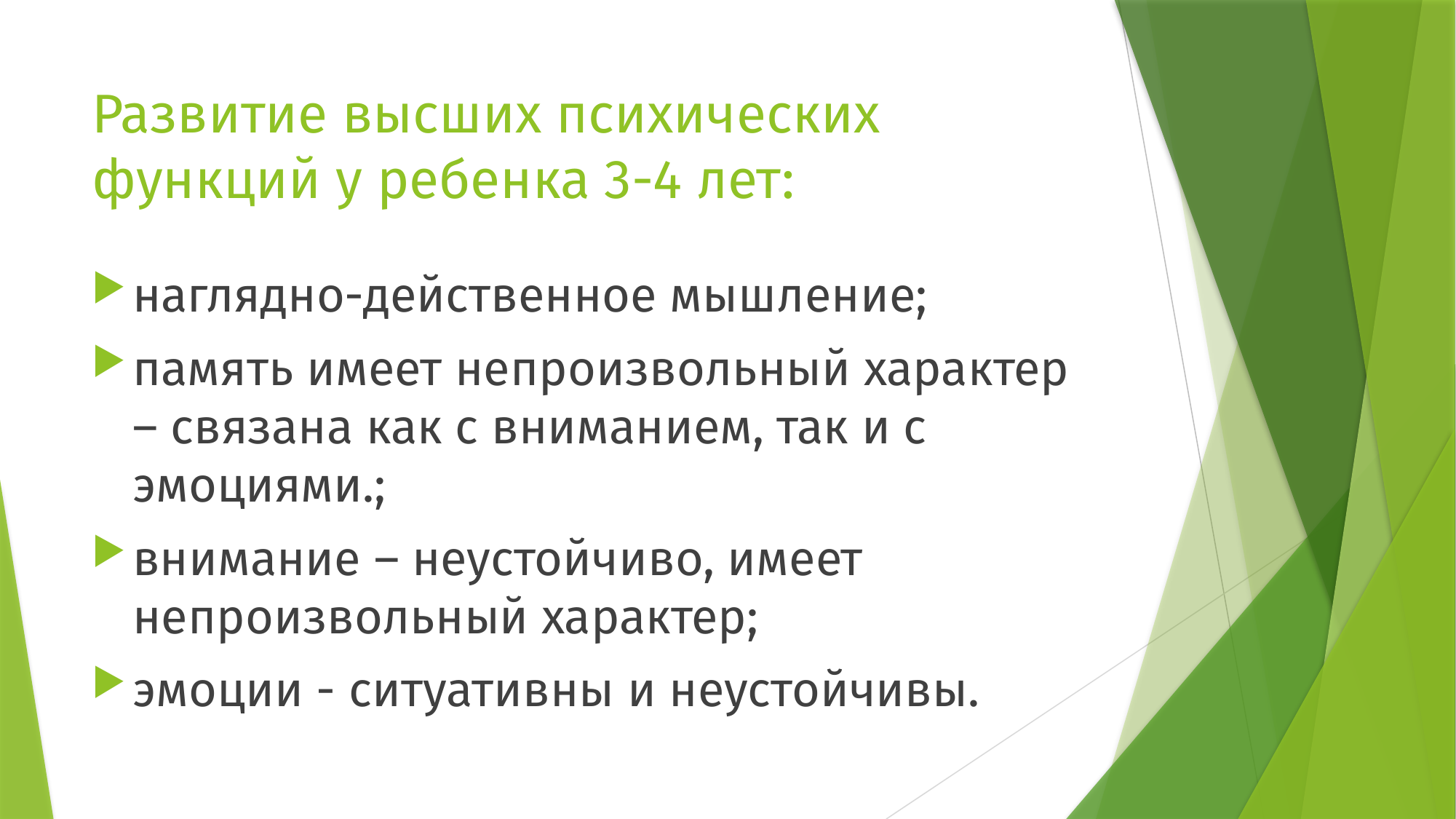

# Развитие высших психических функций у ребенка 3-4 лет:
наглядно-действенное мышление;
память имеет непроизвольный характер – связана как с вниманием, так и с эмоциями.;
внимание – неустойчиво, имеет непроизвольный характер;
эмоции - ситуативны и неустойчивы.